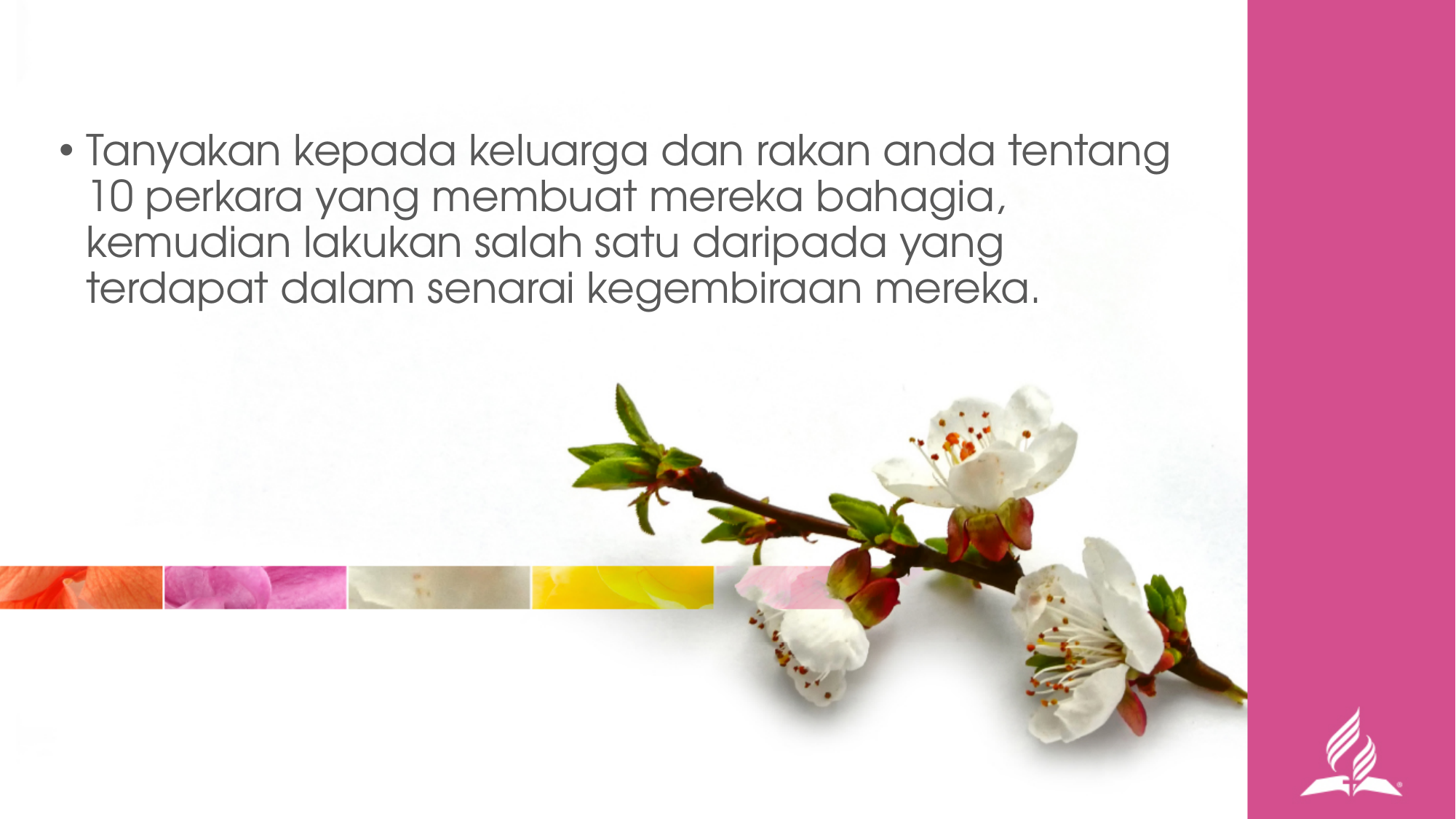

Tanyakan kepada keluarga dan rakan anda tentang 10 perkara yang membuat mereka bahagia, kemudian lakukan salah satu daripada yang terdapat dalam senarai kegembiraan mereka.